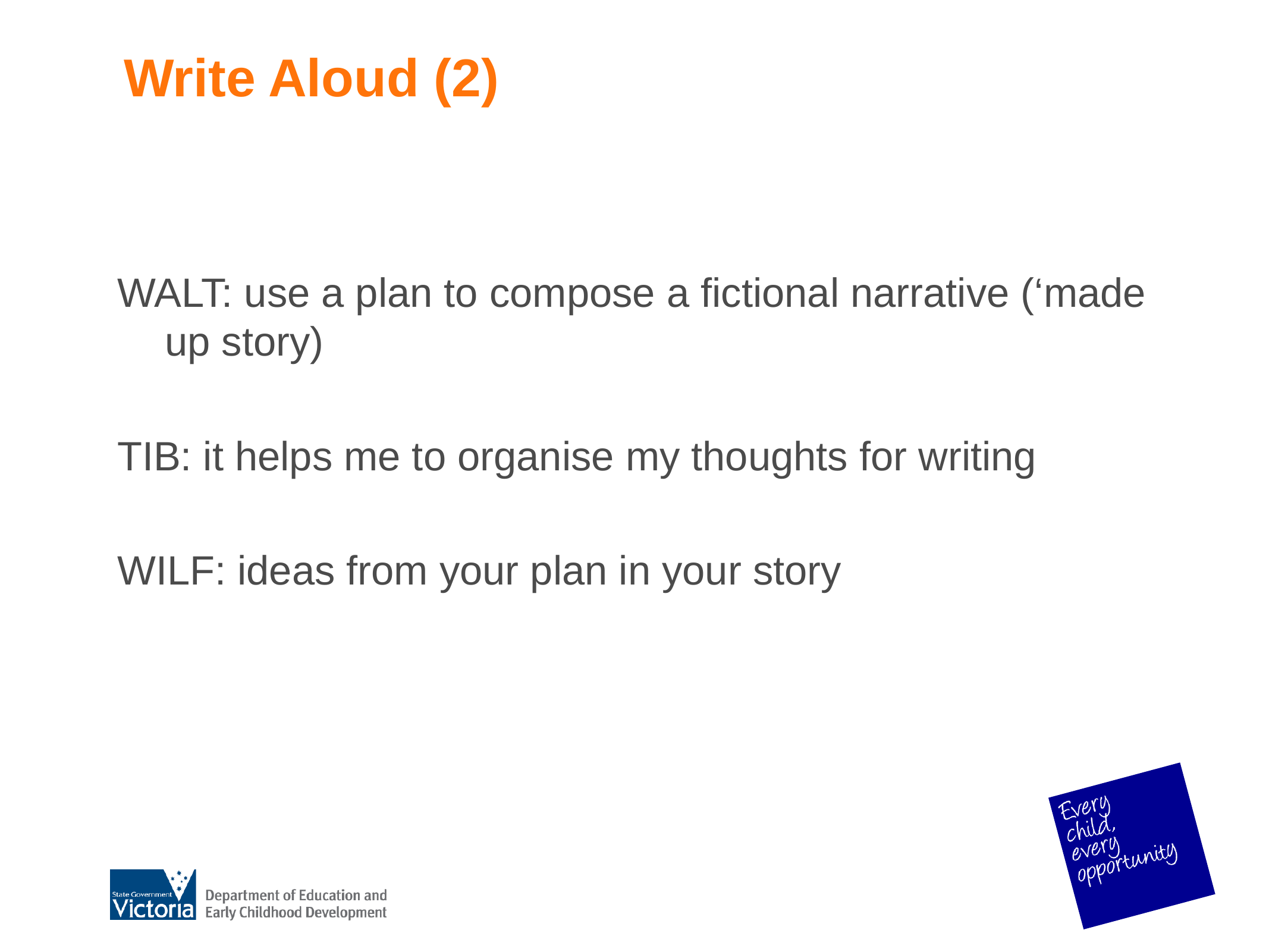

# Write Aloud (2)
WALT: use a plan to compose a fictional narrative (‘made up story)

TIB: it helps me to organise my thoughts for writing

WILF: ideas from your plan in your story